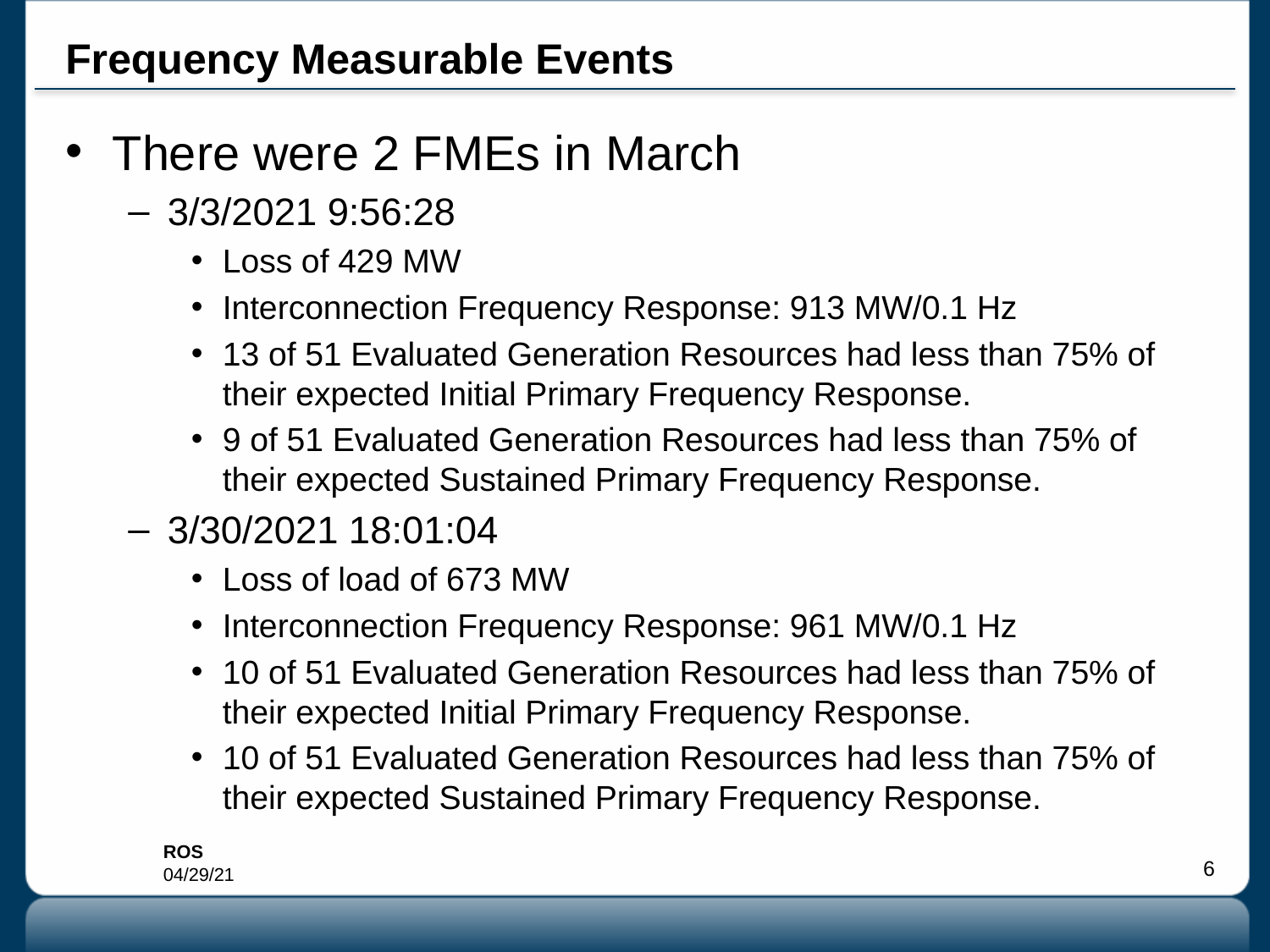

# Frequency Measurable Events
There were 2 FMEs in March
3/3/2021 9:56:28
Loss of 429 MW
Interconnection Frequency Response: 913 MW/0.1 Hz
13 of 51 Evaluated Generation Resources had less than 75% of their expected Initial Primary Frequency Response.
9 of 51 Evaluated Generation Resources had less than 75% of their expected Sustained Primary Frequency Response.
3/30/2021 18:01:04
Loss of load of 673 MW
Interconnection Frequency Response: 961 MW/0.1 Hz
10 of 51 Evaluated Generation Resources had less than 75% of their expected Initial Primary Frequency Response.
10 of 51 Evaluated Generation Resources had less than 75% of their expected Sustained Primary Frequency Response.